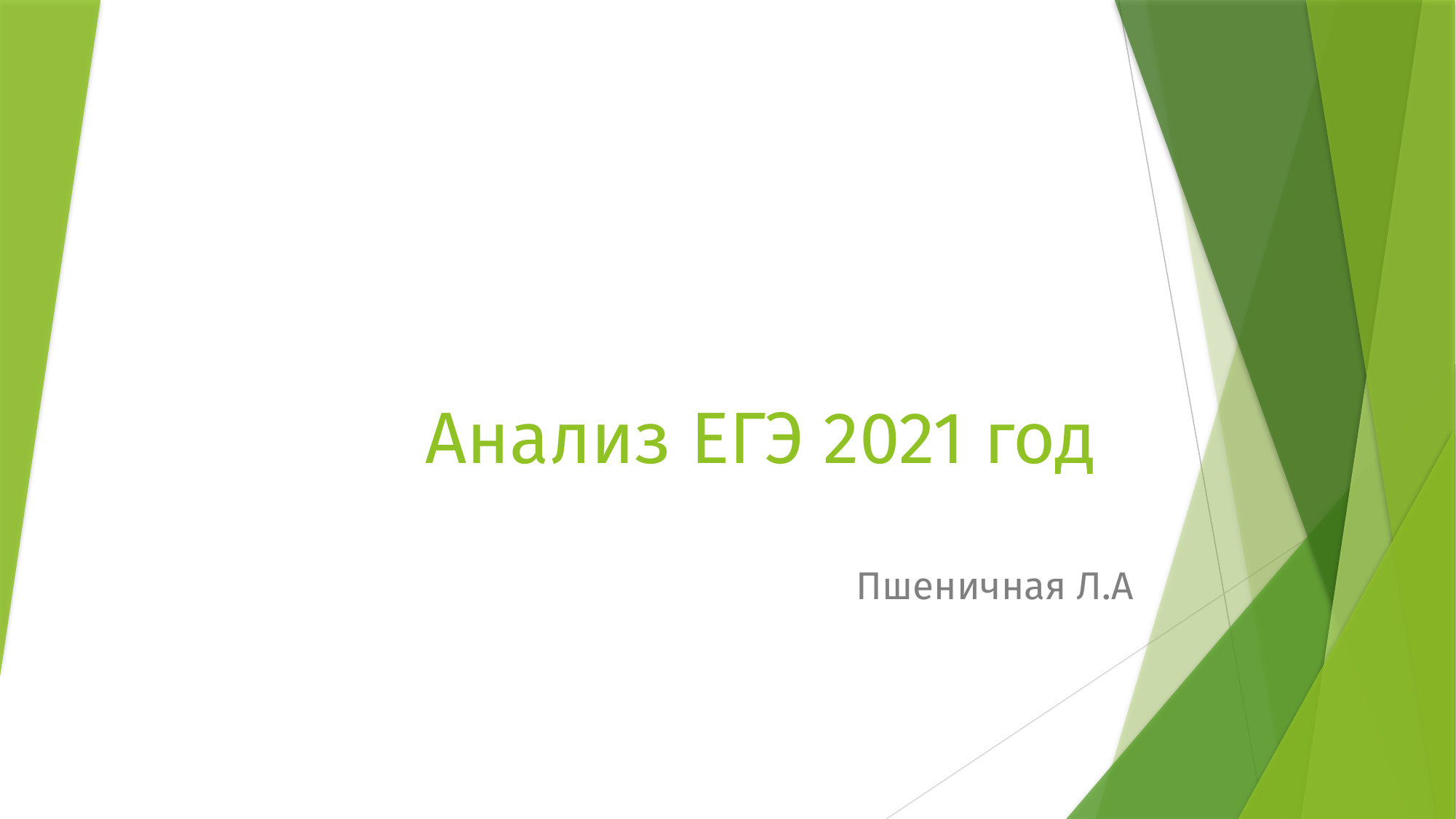

# Анализ ЕГЭ 2021 год

Пшеничная Л.А